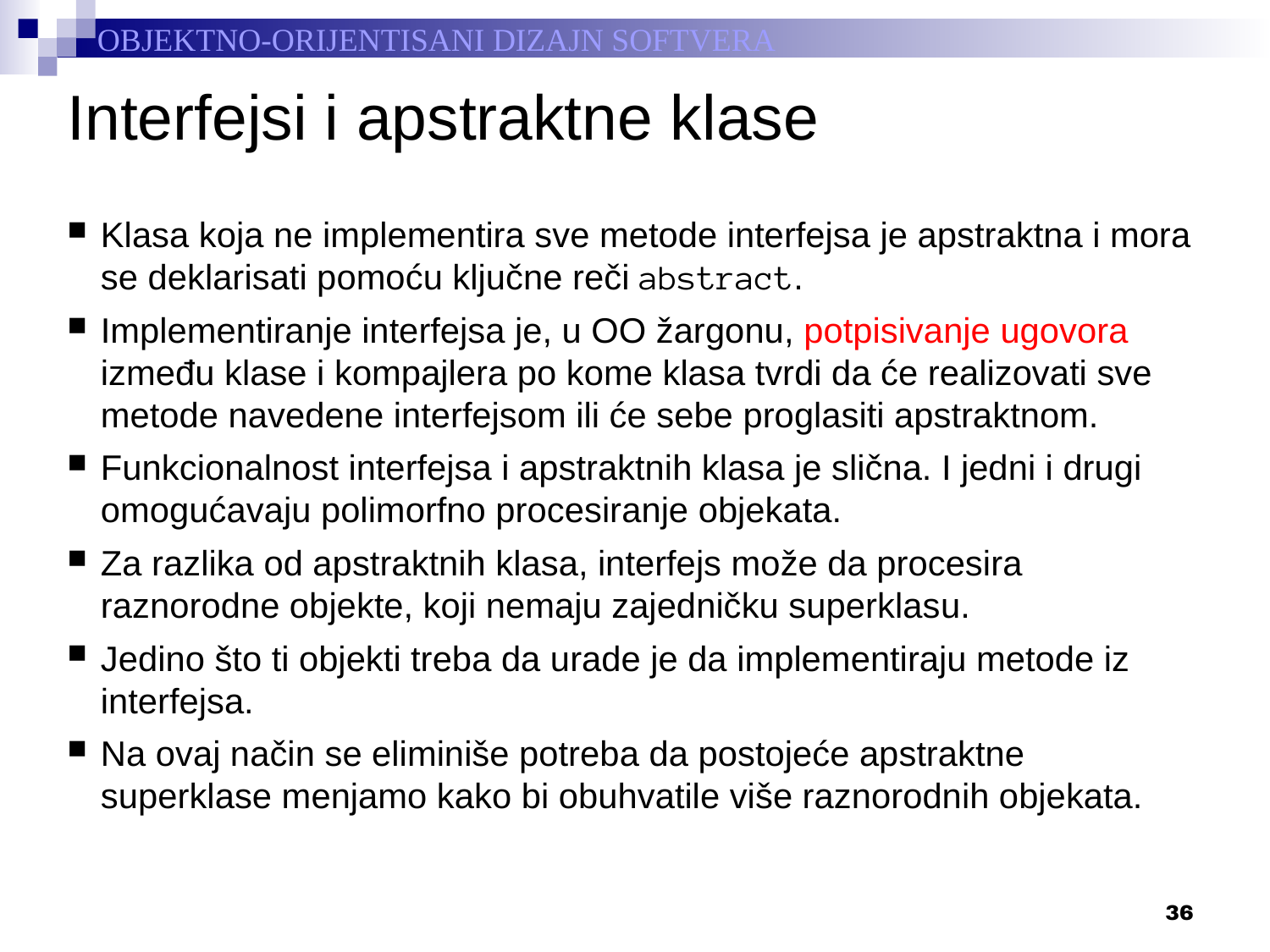

# Interfejsi i apstraktne klase
Klasa koja ne implementira sve metode interfejsa je apstraktna i mora se deklarisati pomoću ključne reči abstract.
Implementiranje interfejsa je, u OO žargonu, potpisivanje ugovora između klase i kompajlera po kome klasa tvrdi da će realizovati sve metode navedene interfejsom ili će sebe proglasiti apstraktnom.
Funkcionalnost interfejsa i apstraktnih klasa je slična. I jedni i drugi omogućavaju polimorfno procesiranje objekata.
Za razlika od apstraktnih klasa, interfejs može da procesira raznorodne objekte, koji nemaju zajedničku superklasu.
Jedino što ti objekti treba da urade je da implementiraju metode iz interfejsa.
Na ovaj način se eliminiše potreba da postojeće apstraktne superklase menjamo kako bi obuhvatile više raznorodnih objekata.
36